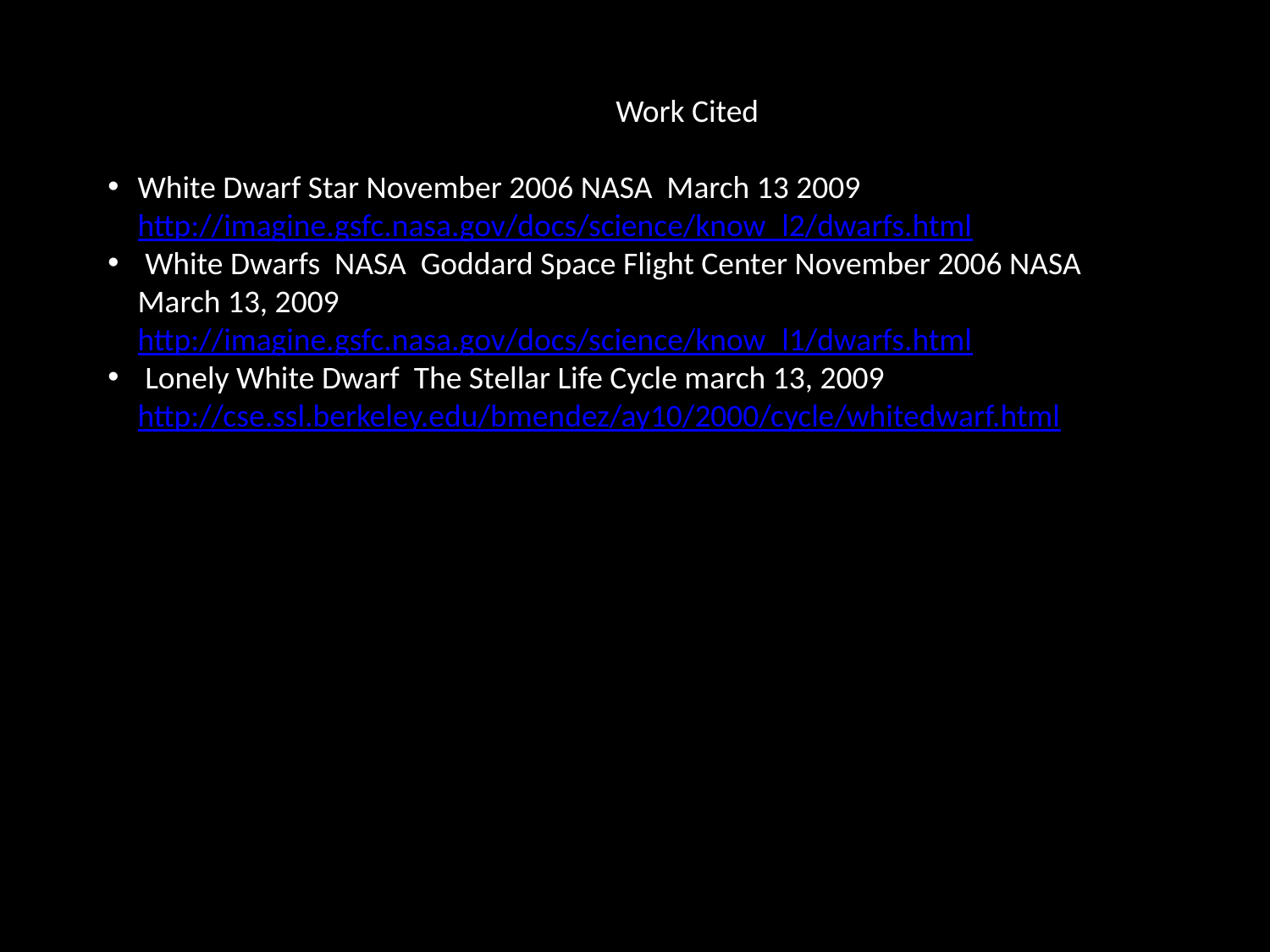

Work Cited

White Dwarf Star November 2006 NASA  March 13 2009 http://imagine.gsfc.nasa.gov/docs/science/know_l2/dwarfs.html
 White Dwarfs  NASA  Goddard Space Flight Center November 2006 NASA March 13, 2009 http://imagine.gsfc.nasa.gov/docs/science/know_l1/dwarfs.html
 Lonely White Dwarf  The Stellar Life Cycle march 13, 2009 http://cse.ssl.berkeley.edu/bmendez/ay10/2000/cycle/whitedwarf.html